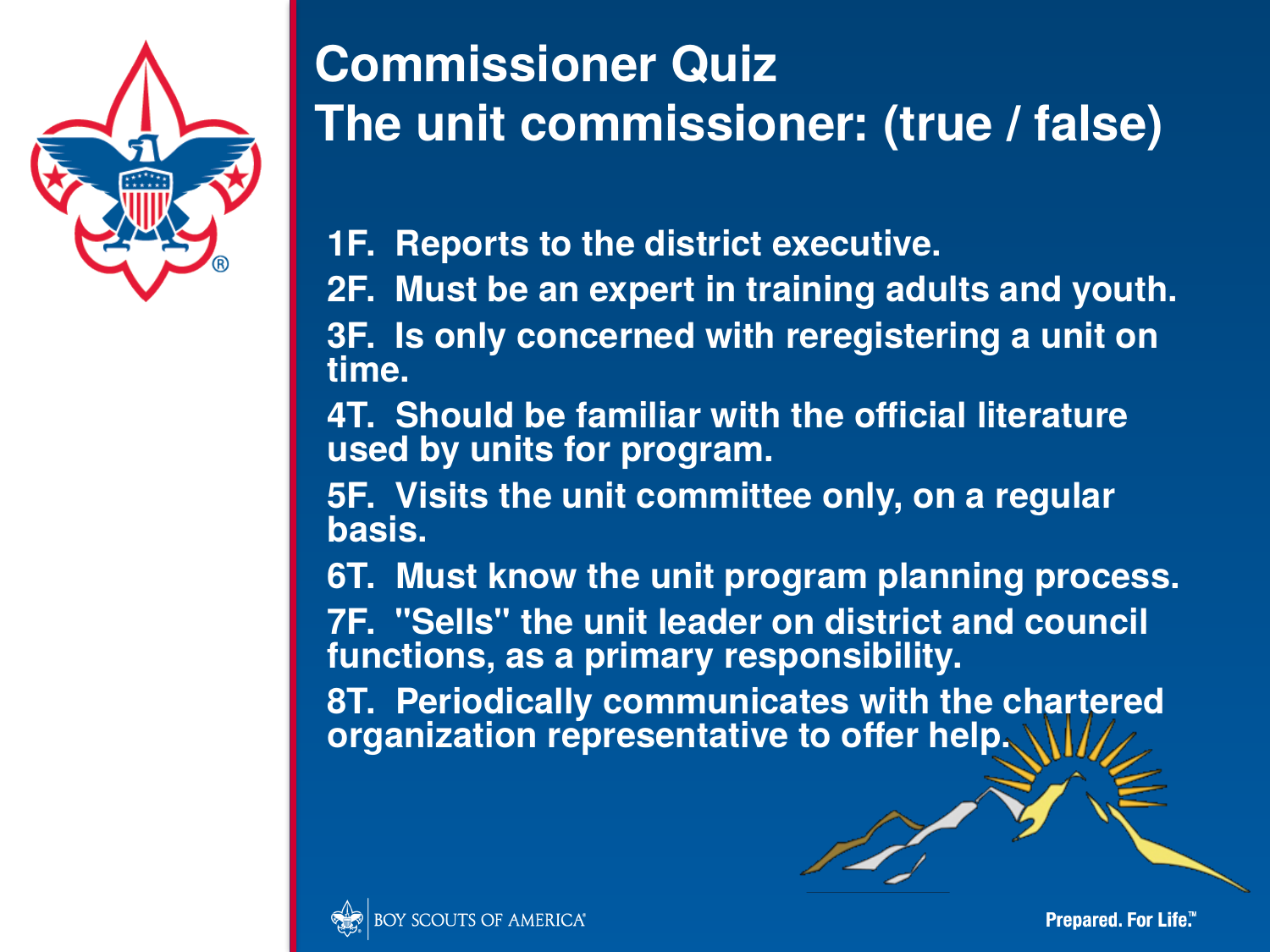

Commissioner Quiz
The unit commissioner: (true / false)
1F.  Reports to the district executive.
2F.  Must be an expert in training adults and youth.
3F.  Is only concerned with reregistering a unit on time.
4T.  Should be familiar with the official literature used by units for program.
5F.  Visits the unit committee only, on a regular basis.
6T.  Must know the unit program planning process.
7F.  "Sells" the unit leader on district and council functions, as a primary responsibility.
8T.  Periodically communicates with the chartered organization representative to offer help.